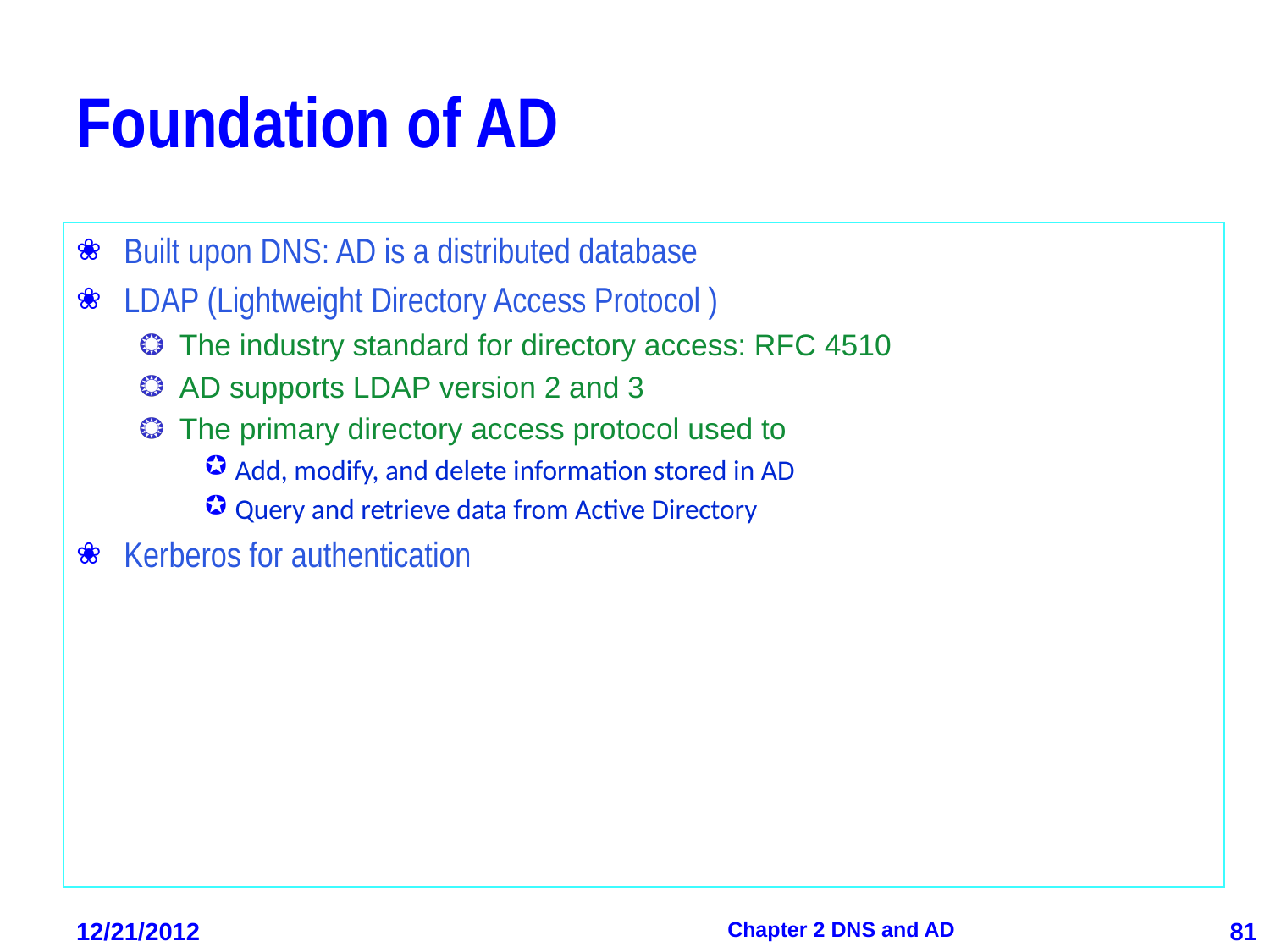

# Foundation of AD
Built upon DNS: AD is a distributed database
LDAP (Lightweight Directory Access Protocol )
The industry standard for directory access: RFC 4510
AD supports LDAP version 2 and 3
The primary directory access protocol used to
Add, modify, and delete information stored in AD
Query and retrieve data from Active Directory
Kerberos for authentication

12/21/2012
Chapter 2 DNS and AD
81